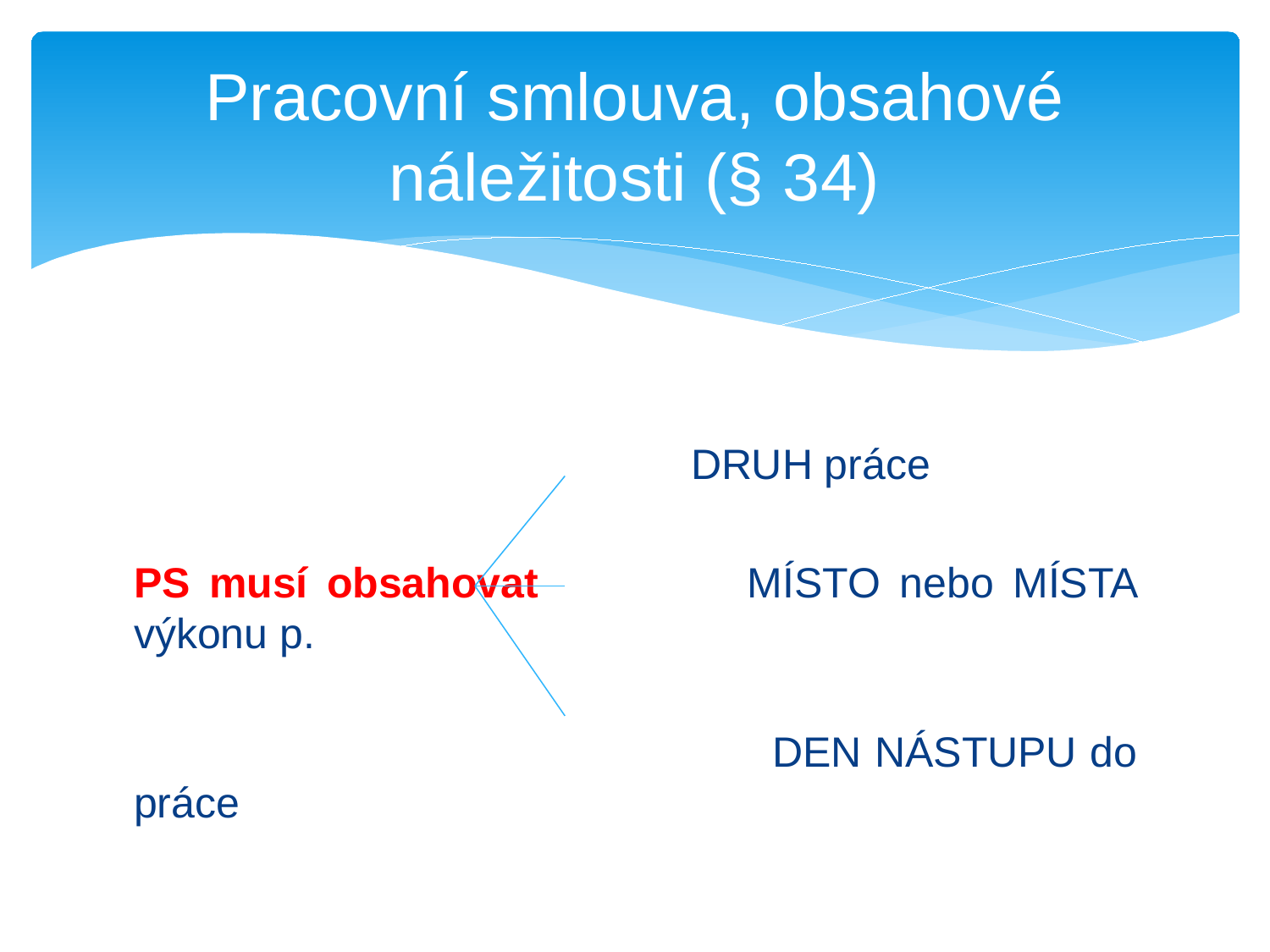

# Pracovní smlouva, obsahové náležitosti (§ 34)

                                               DRUH práce

PS musí obsahovat           MÍSTO nebo MÍSTA výkonu p.

                                               DEN NÁSTUPU do práce